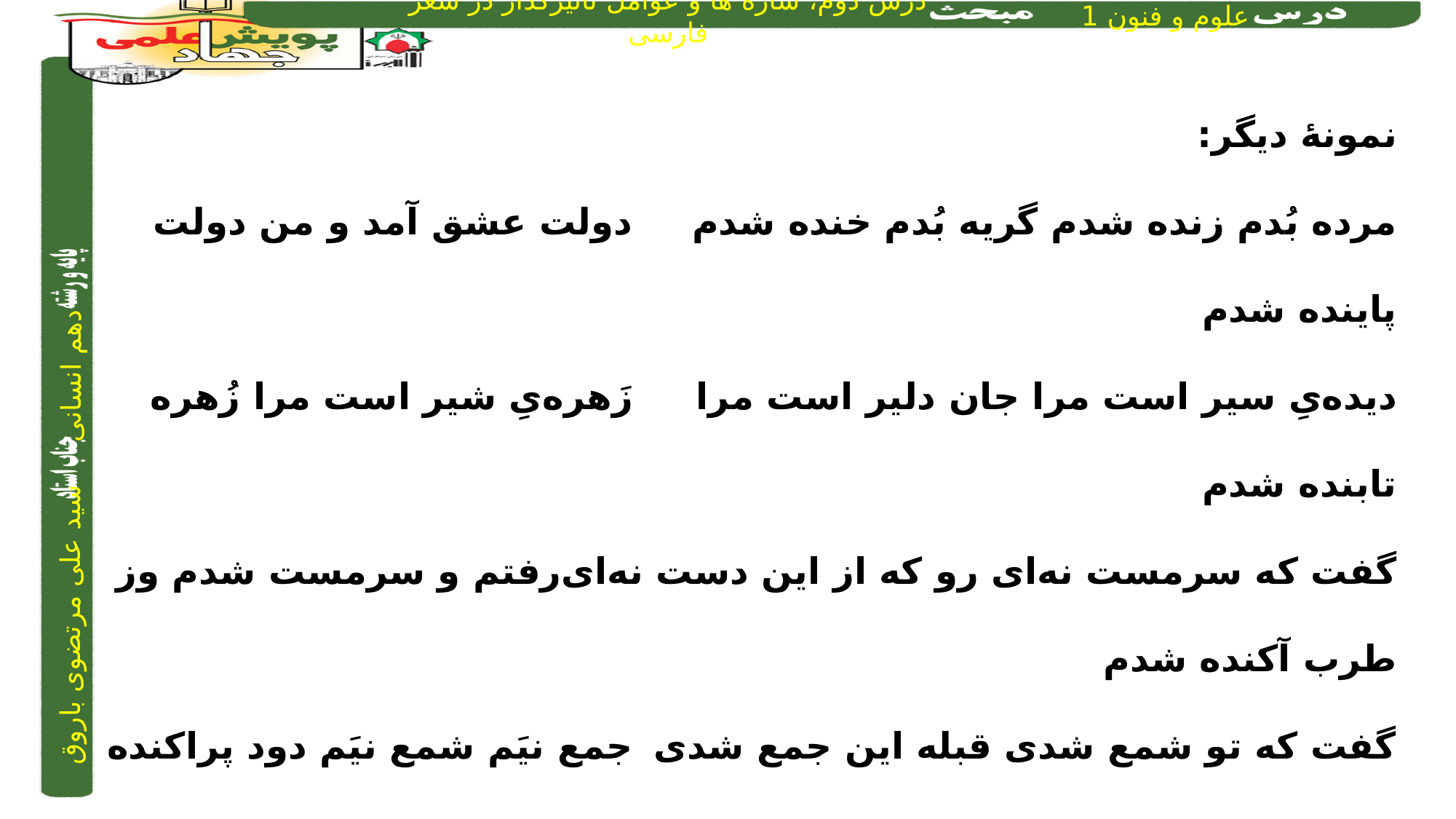

نمونۀ دیگر:
مرده بُدم زنده شدم گریه بُدم خنده شدم		دولت عشق آمد و من دولت پاینده شدم
دیده‌یِ سیر است مرا جان دلیر است مرا		زَهره‌یِ شیر است مرا زُهره تابنده شدم
گفت که سرمست نه‌ای رو که از این دست نه‌ای	رفتم و سرمست شدم وز طرب آکنده شدم
گفت که تو شمع شدی قبله این جمع شدی		جمع نیَم شمع نیَم دود پراکنده شدم
گفت که شیخی و سَری پیش‌رو و راهبری		شیخ نیم پیش نیم امر تو را بنده شدم
شکر کند چرخِ فلک از مَلِک و مُلک و مَلَک		کز کرم و بخشش او روشن بخشنده شدم
 تکرار منظم موسیقی، تناسب و همسویی وزن و عاطفه، بر قدرت اثرگذاری این سروده، افزوده است: